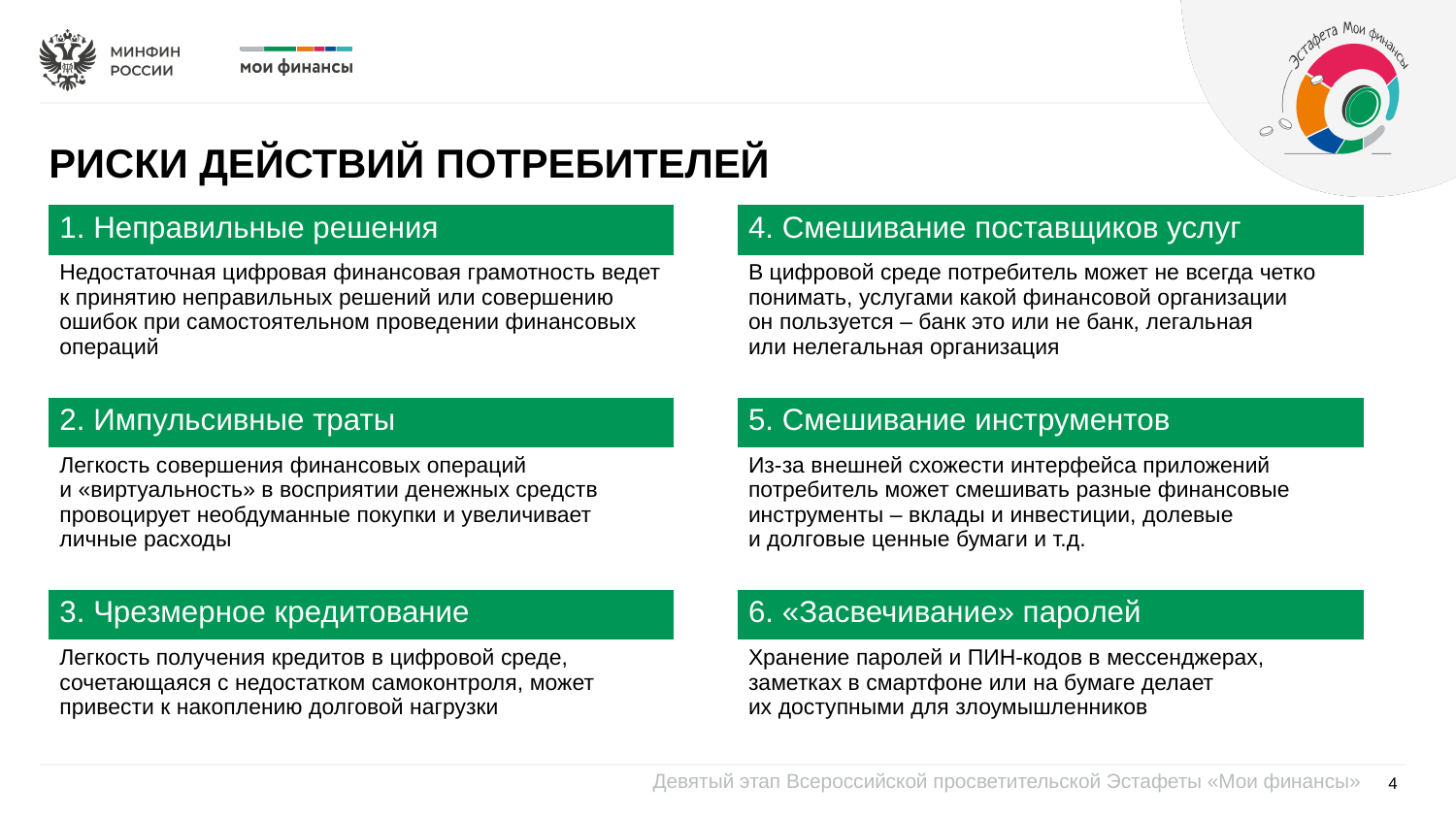

РИСКИ ДЕЙСТВИЙ ПОТРЕБИТЕЛЕЙ
| 1. Неправильные решения |  | 4. Смешивание поставщиков услуг |
| --- | --- | --- |
| Недостаточная цифровая финансовая грамотность ведет к принятию неправильных решений или совершению ошибок при самостоятельном проведении финансовых операций |  | В цифровой среде потребитель может не всегда четко понимать, услугами какой финансовой организации он пользуется – банк это или не банк, легальная или нелегальная организация |
| 2. Импульсивные траты |  | 5. Смешивание инструментов |
| Легкость совершения финансовых операций и «виртуальность» в восприятии денежных средств провоцирует необдуманные покупки и увеличивает личные расходы |  | Из-за внешней схожести интерфейса приложений потребитель может смешивать разные финансовые инструменты – вклады и инвестиции, долевые и долговые ценные бумаги и т.д. |
| 3. Чрезмерное кредитование |  | 6. «Засвечивание» паролей |
| Легкость получения кредитов в цифровой среде, сочетающаяся с недостатком самоконтроля, может привести к накоплению долговой нагрузки |  | Хранение паролей и ПИН-кодов в мессенджерах, заметках в смартфоне или на бумаге делает их доступными для злоумышленников |
4